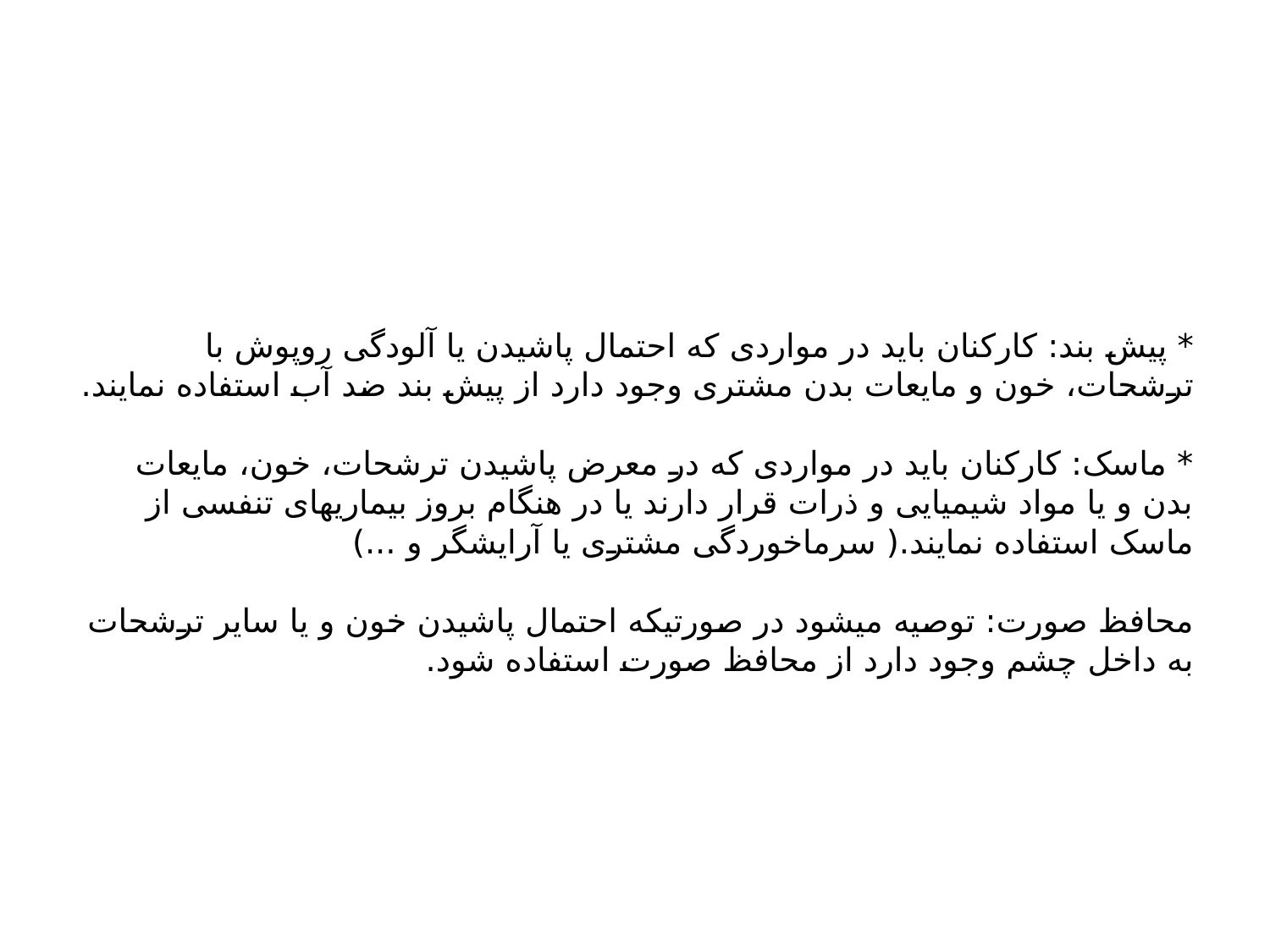

# * پیش بند: کارکنان باید در مواردی که احتمال پاشیدن یا آلودگی روپوش با ترشحات، خون و مایعات بدن مشتری وجود دارد از پیش بند ضد آب استفاده نمایند. * ماسک: کارکنان باید در مواردی که در معرض پاشیدن ترشحات، خون، مایعات بدن و یا مواد شیمیایی و ذرات قرار دارند یا در هنگام بروز بیماریهای تنفسی از ماسک استفاده نمایند.( سرماخوردگی مشتری یا آرایشگر و ...) محافظ صورت: توصیه میشود در صورتیکه احتمال پاشیدن خون و یا سایر ترشحات به داخل چشم وجود دارد از محافظ صورت استفاده شود.